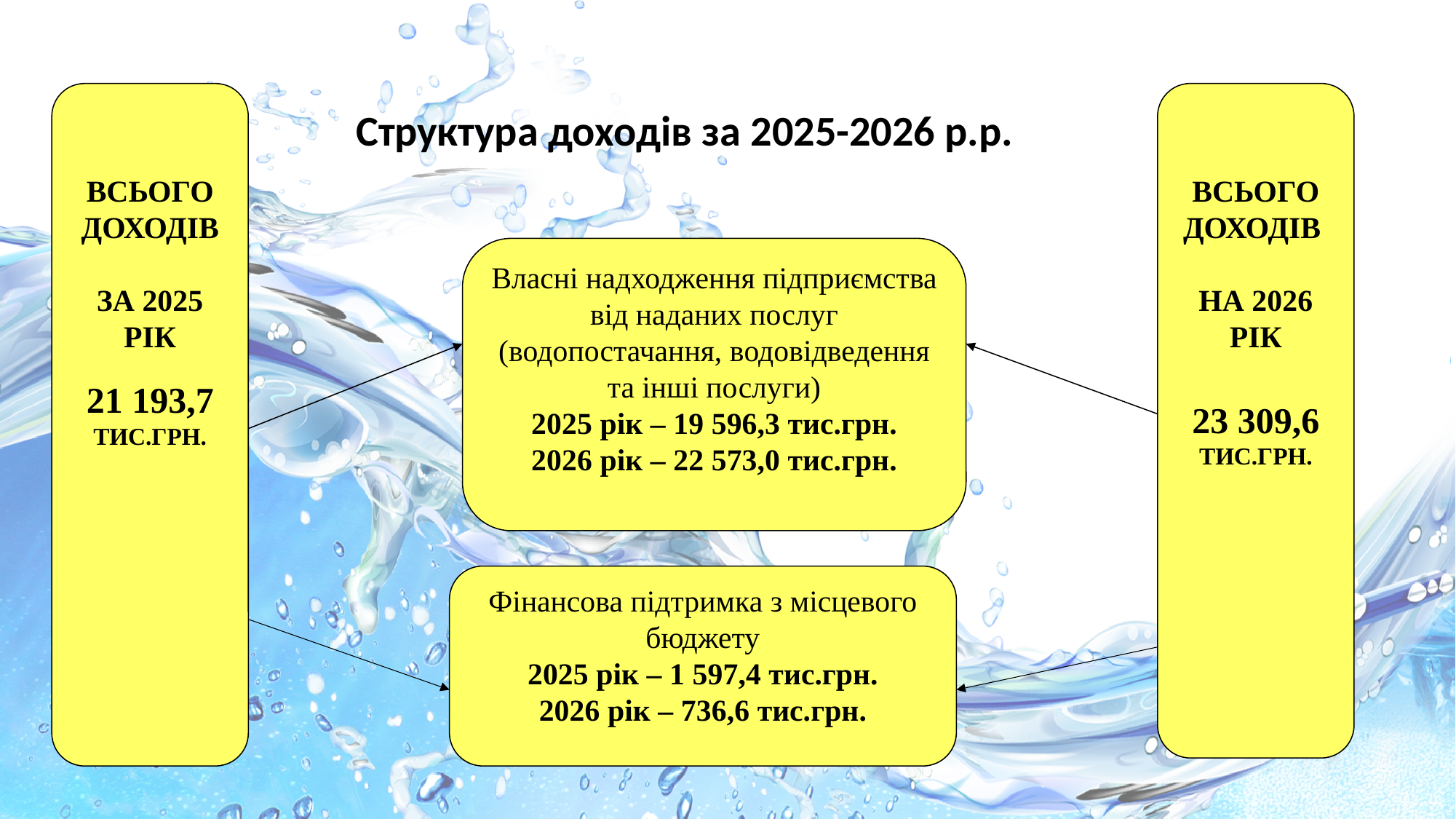

Структура доходів за 2025-2026 р.р.

ВСЬОГО ДОХОДІВ

ЗА 2025 РІК

21 193,7 ТИС.ГРН.

ВСЬОГО ДОХОДІВ

НА 2026 РІК

23 309,6 ТИС.ГРН.
Власні надходження підприємства від наданих послуг (водопостачання, водовідведення та інші послуги)
2025 рік – 19 596,3 тис.грн.
2026 рік – 22 573,0 тис.грн.

Фінансова підтримка з місцевого бюджету
2025 рік – 1 597,4 тис.грн.
2026 рік – 736,6 тис.грн.